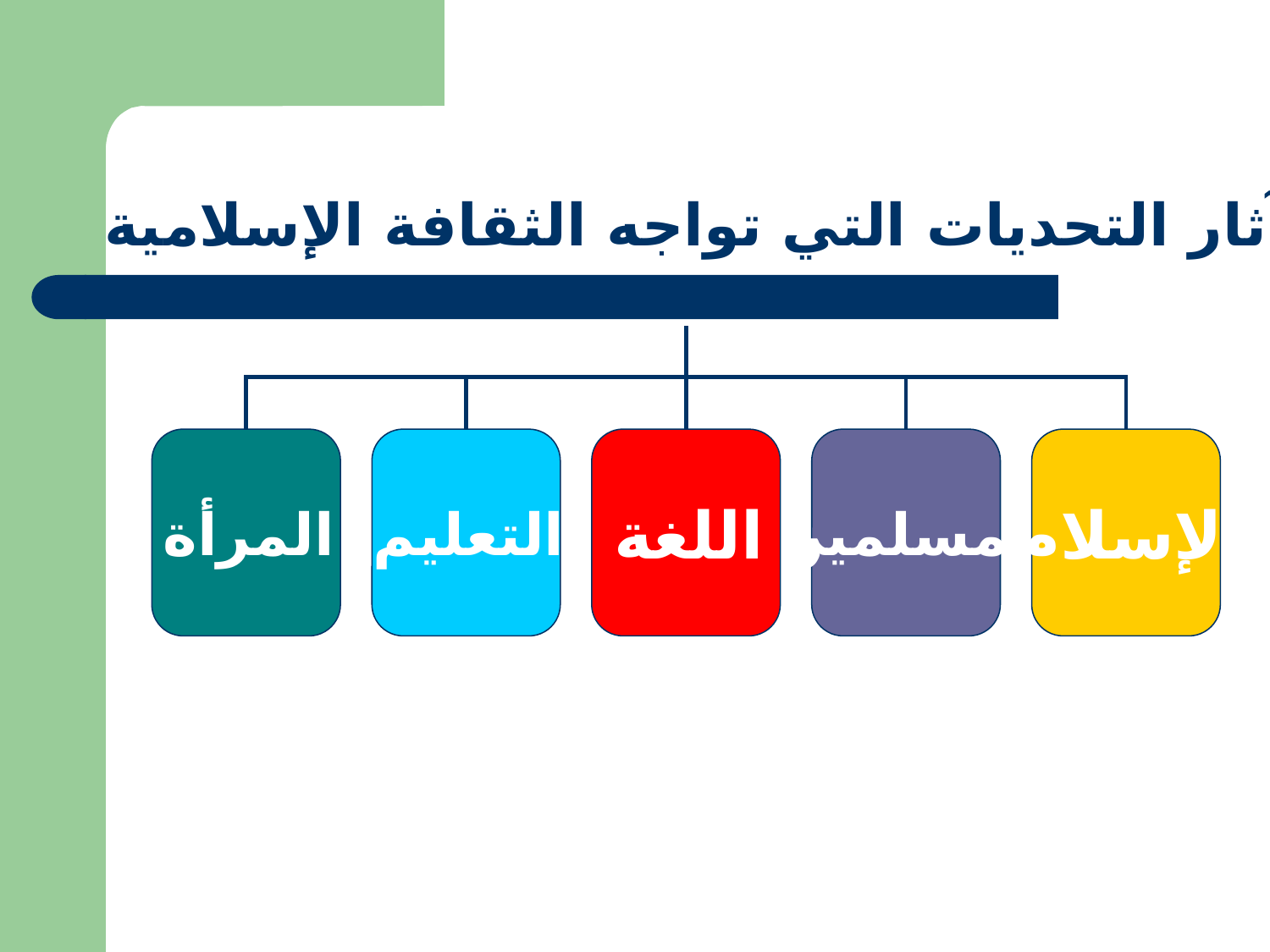

آثار التحديات التي تواجه الثقافة الإسلامية
المرأة
التعليم
اللغة
المسلمين
الإسلام